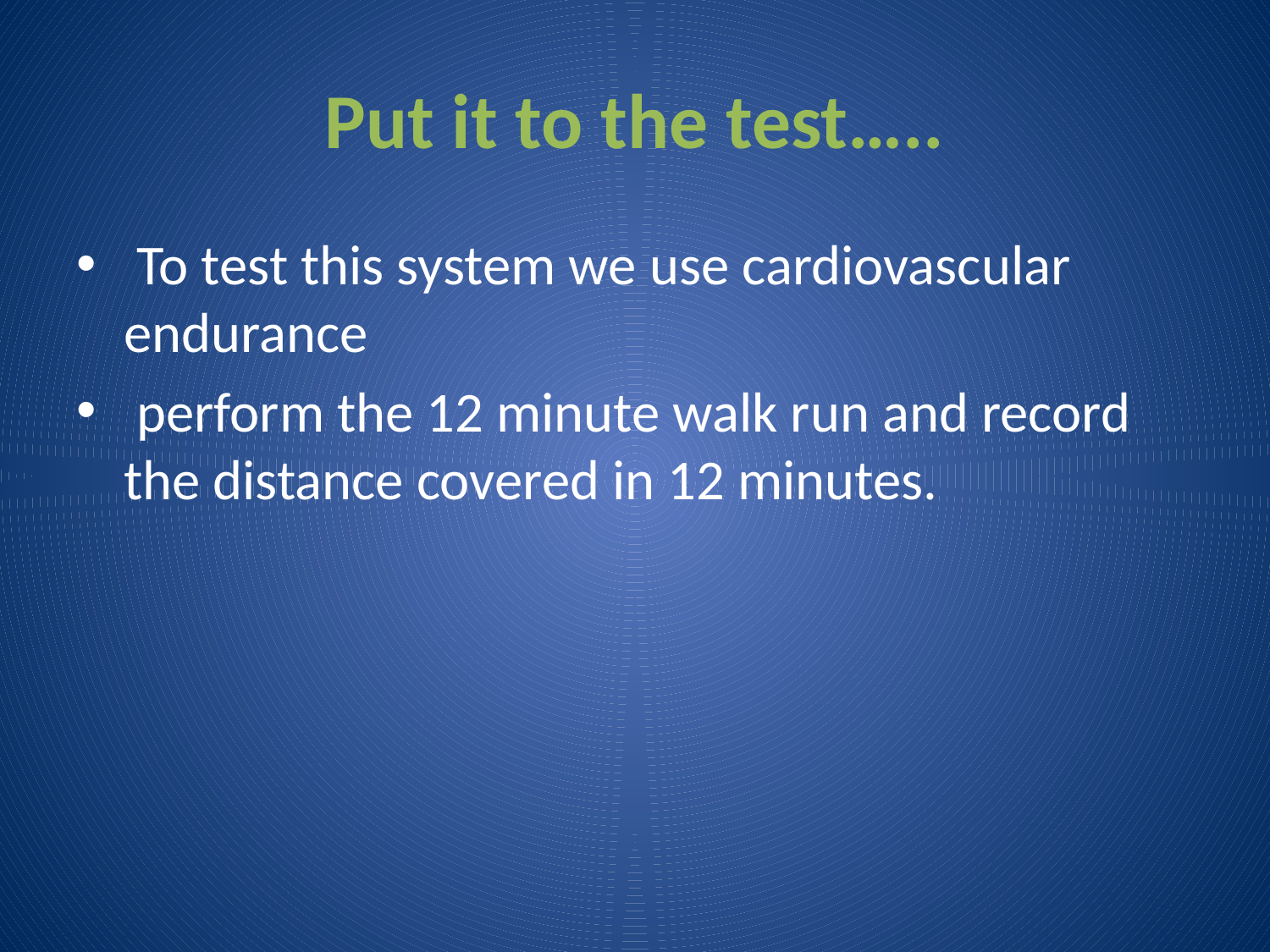

# Put it to the test…..
 To test this system we use cardiovascular endurance
 perform the 12 minute walk run and record the distance covered in 12 minutes.